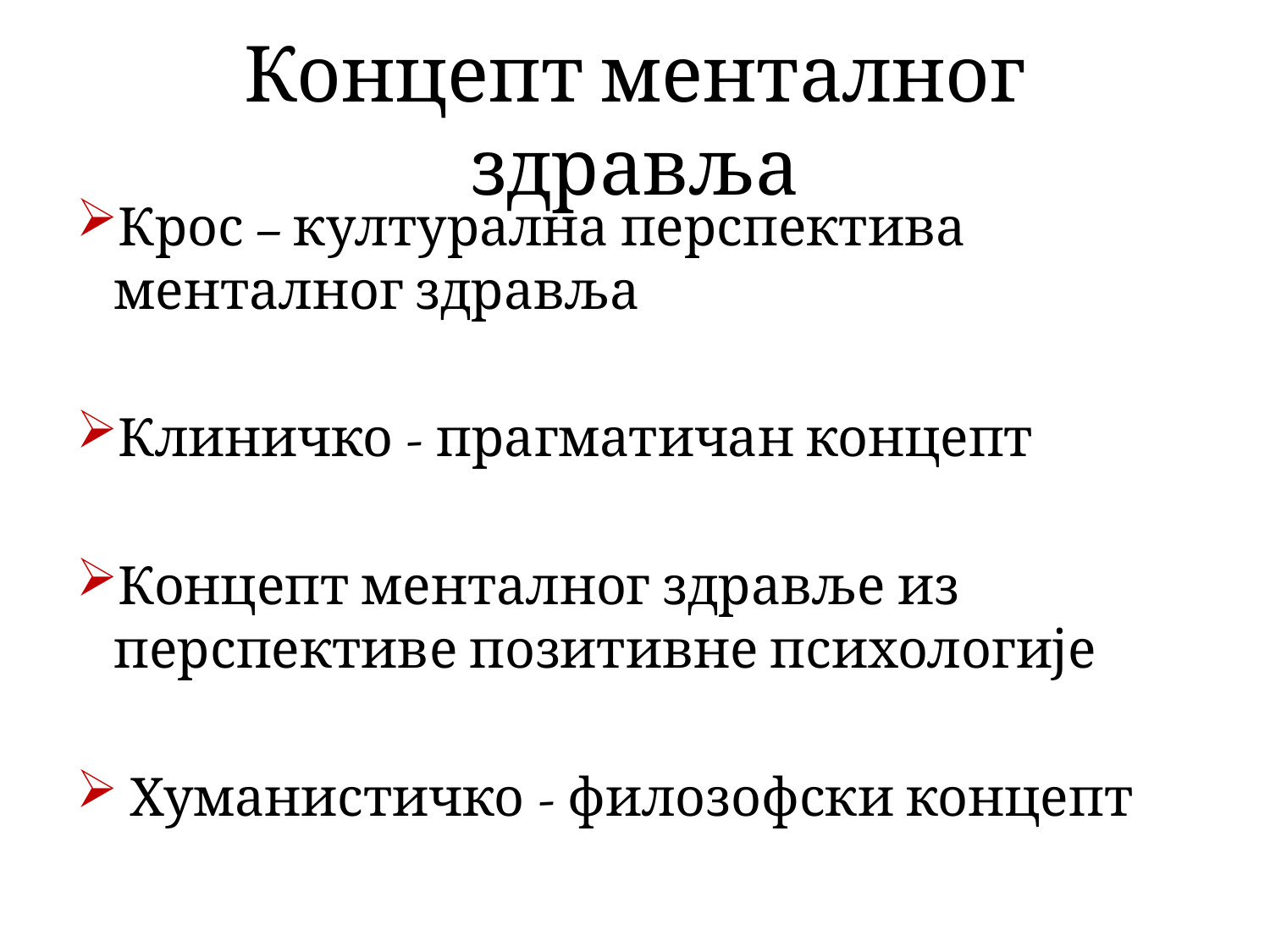

# Концепт менталног здравља
Крос – културална перспектива менталног здравља

Клиничко - прагматичан концепт

Концепт менталног здравље из перспективе позитивне психологије

 Хуманистичко - филозофски концепт